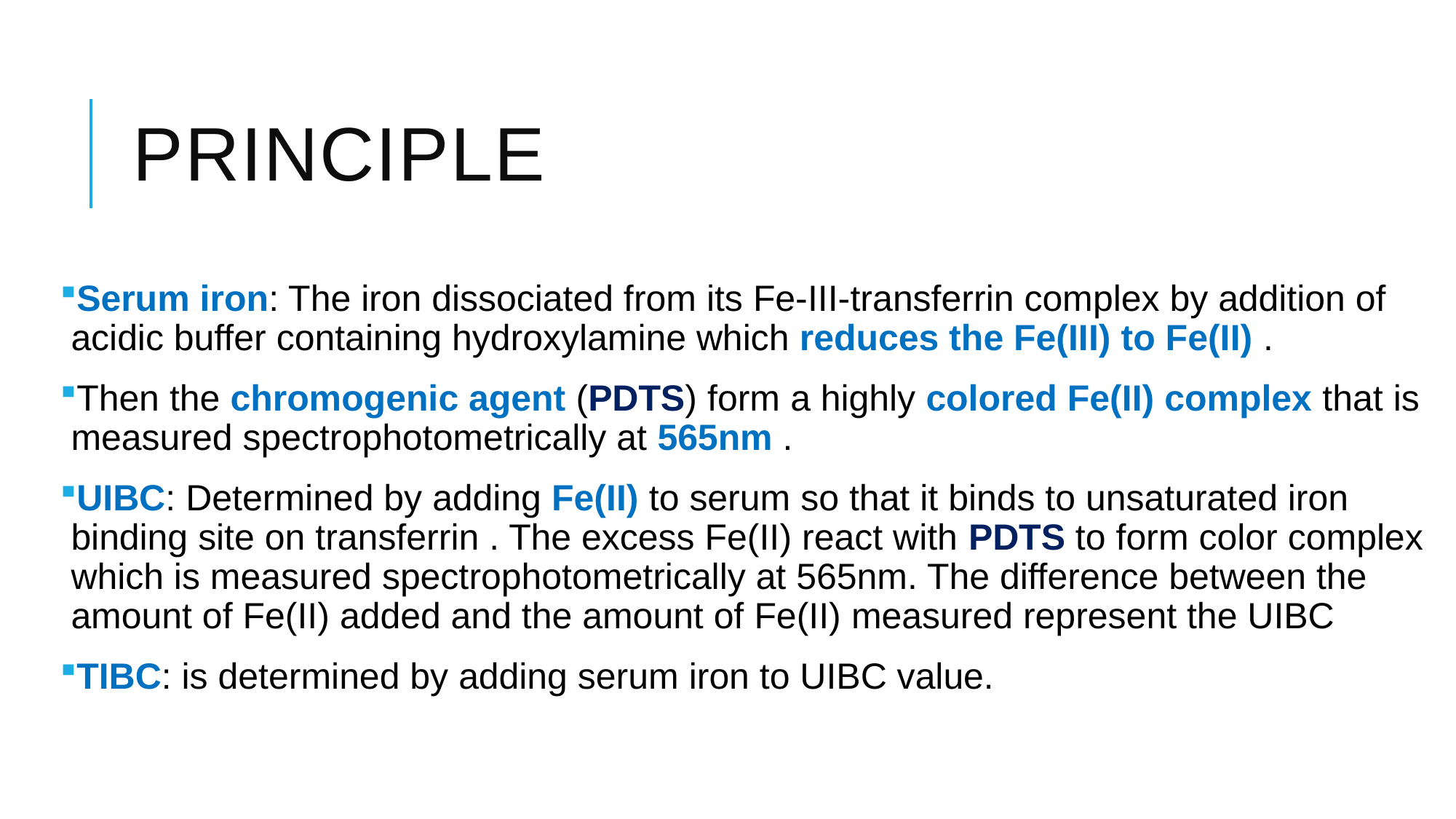

# principle
Serum iron: The iron dissociated from its Fe-III-transferrin complex by addition of acidic buffer containing hydroxylamine which reduces the Fe(III) to Fe(II) .
Then the chromogenic agent (PDTS) form a highly colored Fe(II) complex that is measured spectrophotometrically at 565nm .
UIBC: Determined by adding Fe(II) to serum so that it binds to unsaturated iron binding site on transferrin . The excess Fe(II) react with PDTS to form color complex which is measured spectrophotometrically at 565nm. The difference between the amount of Fe(II) added and the amount of Fe(II) measured represent the UIBC
TIBC: is determined by adding serum iron to UIBC value.